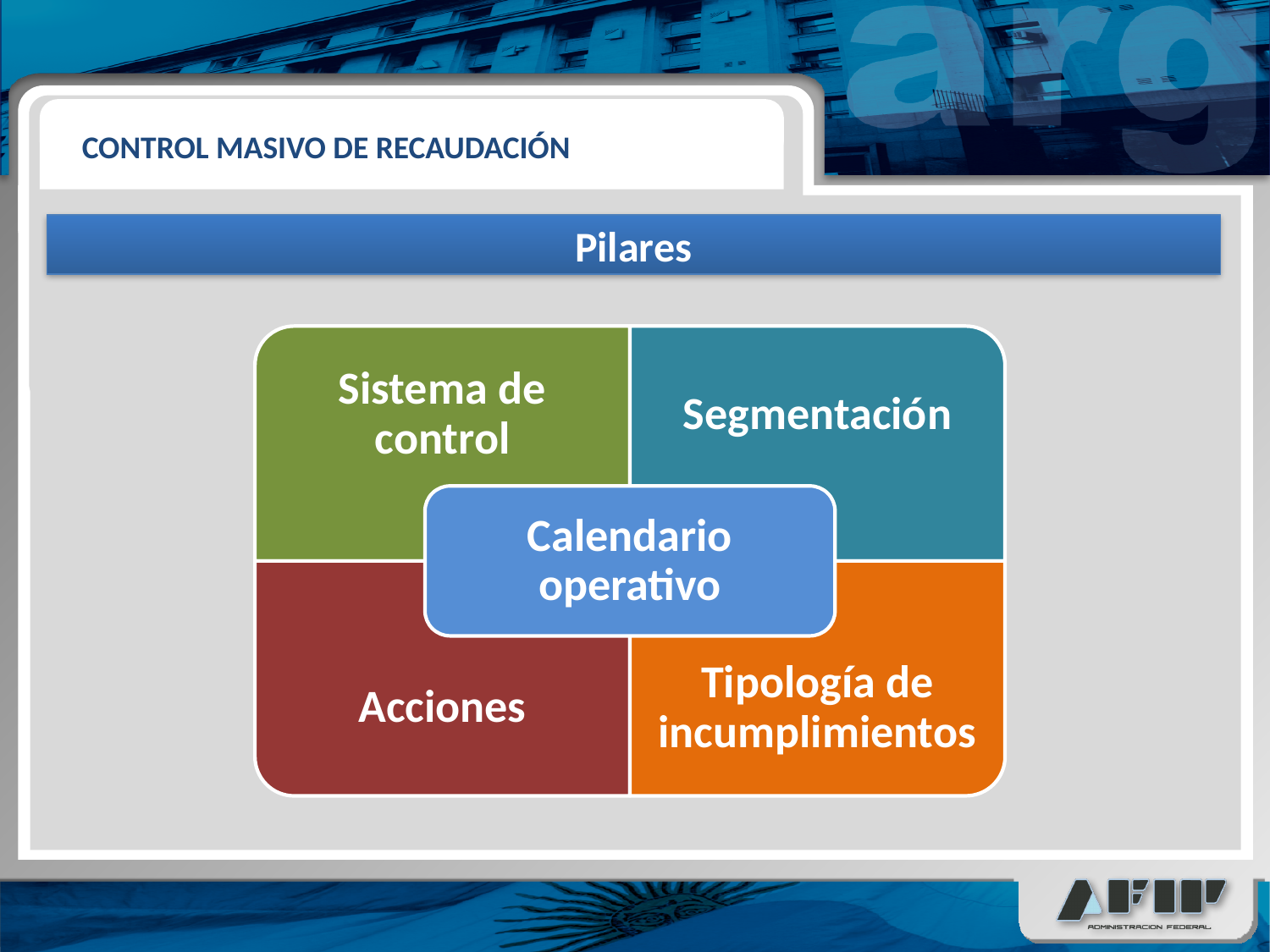

CONTROL MASIVO DE RECAUDACIÓN
Pilares
Sistema de control
Segmentación
Calendario operativo
Acciones
Tipología de incumplimientos